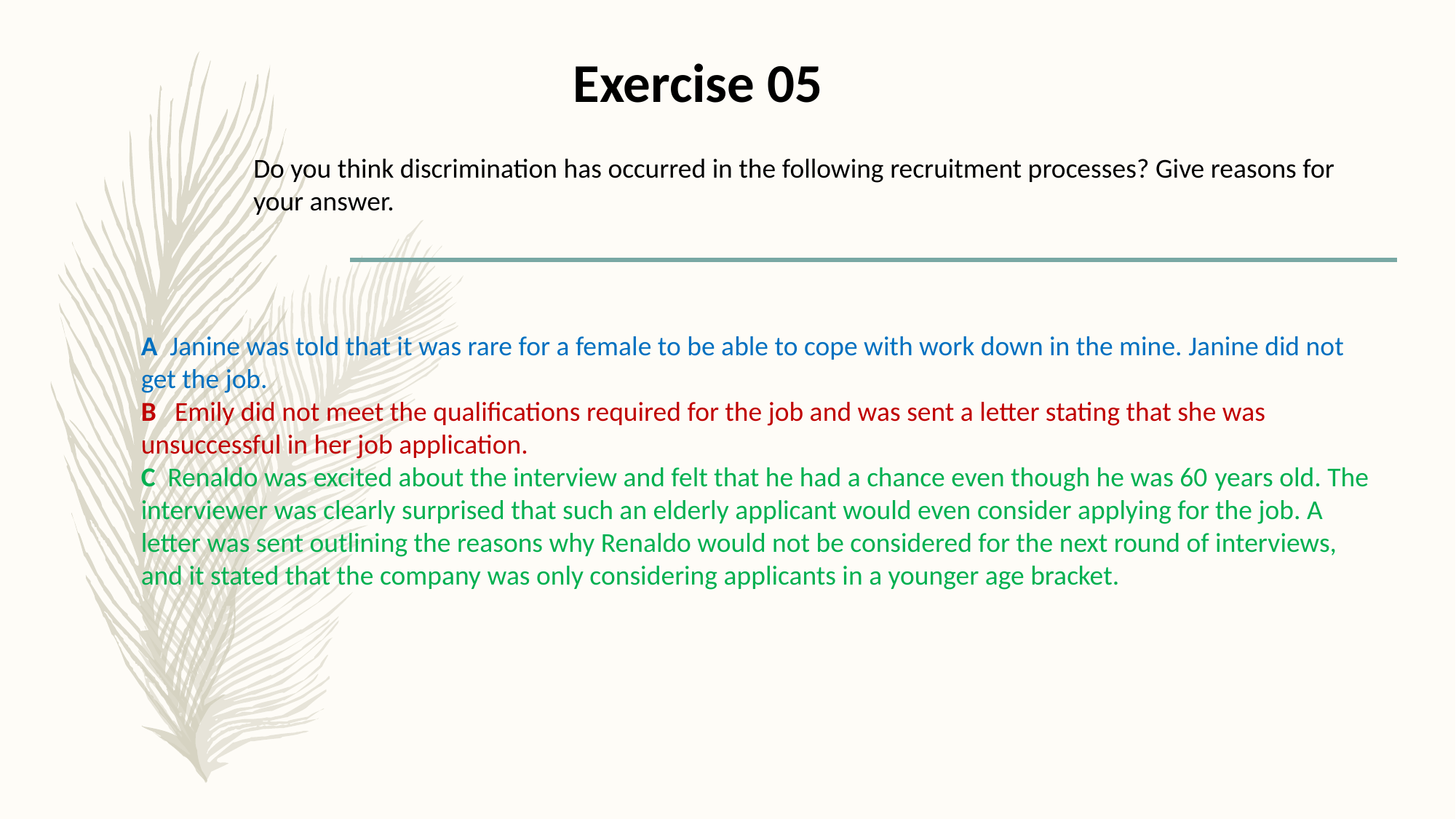

Exercise 05
Do you think discrimination has occurred in the following recruitment processes? Give reasons for your answer.
A  Janine was told that it was rare for a female to be able to cope with work down in the mine. Janine did not get the job.
B   Emily did not meet the qualifications required for the job and was sent a letter stating that she was unsuccessful in her job application.
C  Renaldo was excited about the interview and felt that he had a chance even though he was 60 years old. The interviewer was clearly surprised that such an elderly applicant would even consider applying for the job. A letter was sent outlining the reasons why Renaldo would not be considered for the next round of interviews, and it stated that the company was only considering applicants in a younger age bracket.